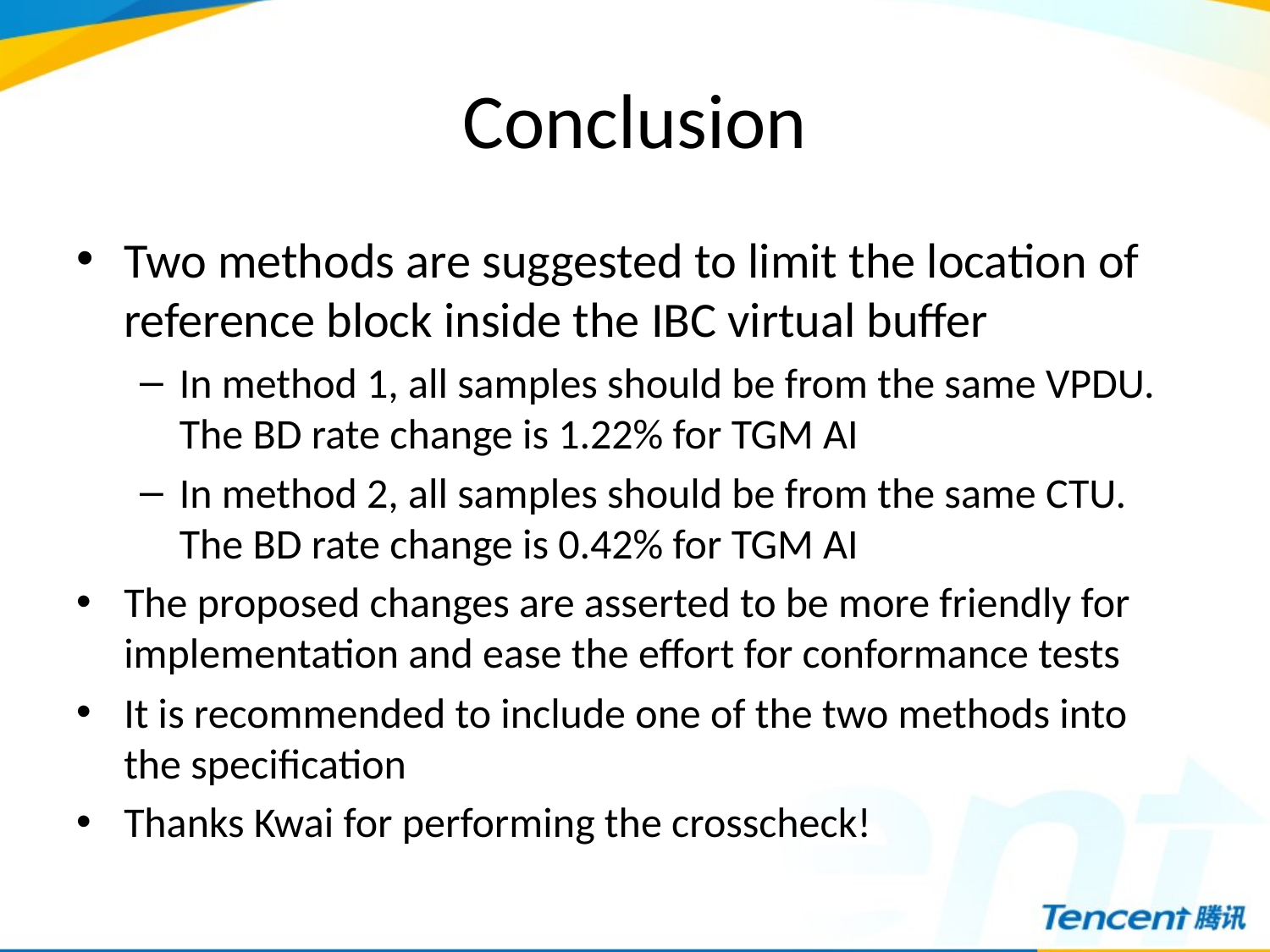

# Conclusion
Two methods are suggested to limit the location of reference block inside the IBC virtual buffer
In method 1, all samples should be from the same VPDU. The BD rate change is 1.22% for TGM AI
In method 2, all samples should be from the same CTU. The BD rate change is 0.42% for TGM AI
The proposed changes are asserted to be more friendly for implementation and ease the effort for conformance tests
It is recommended to include one of the two methods into the specification
Thanks Kwai for performing the crosscheck!